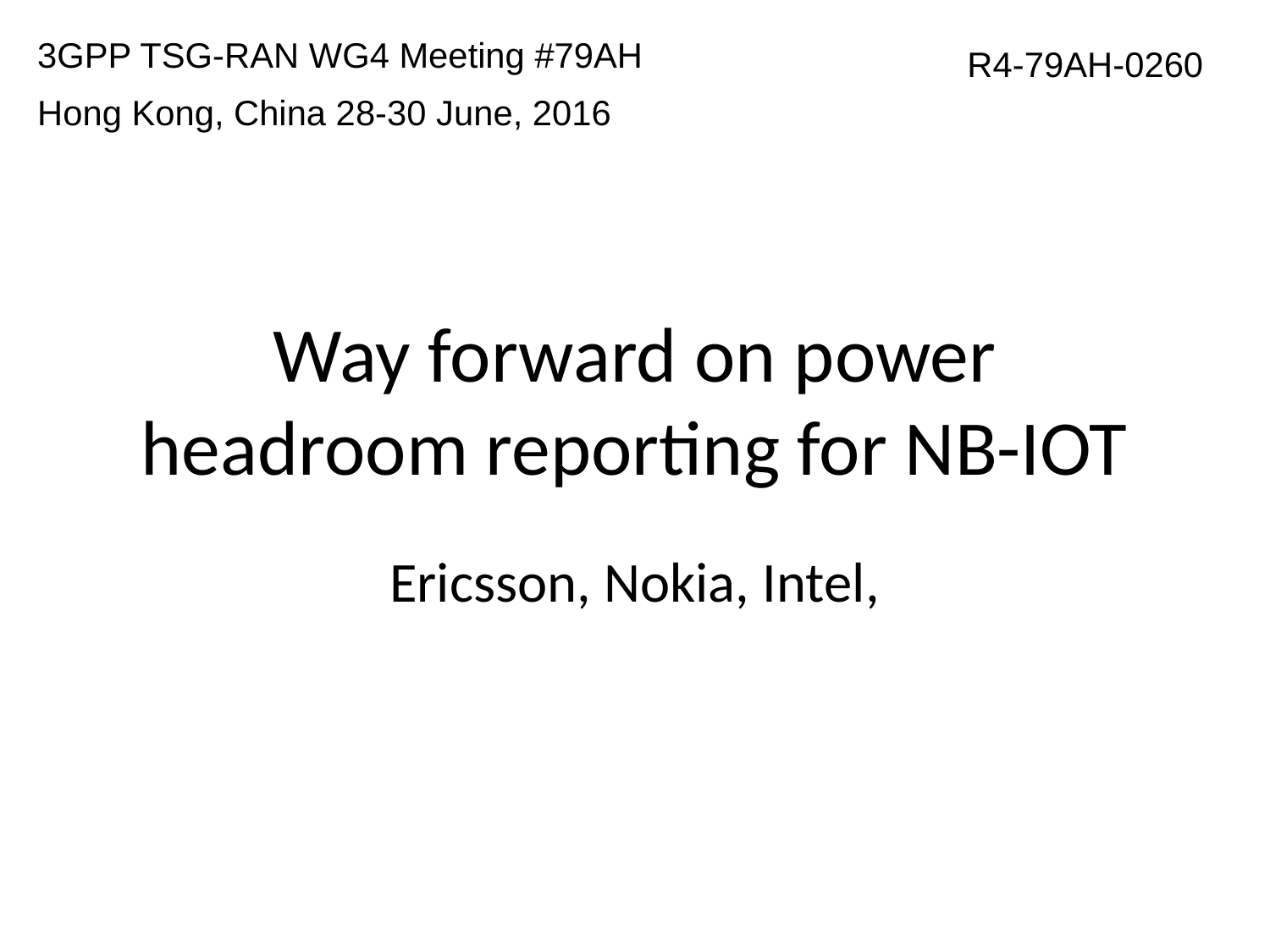

3GPP TSG-RAN WG4 Meeting #79AH
Hong Kong, China 28-30 June, 2016
R4-79AH-0260
# Way forward on power headroom reporting for NB-IOT
Ericsson, Nokia, Intel,